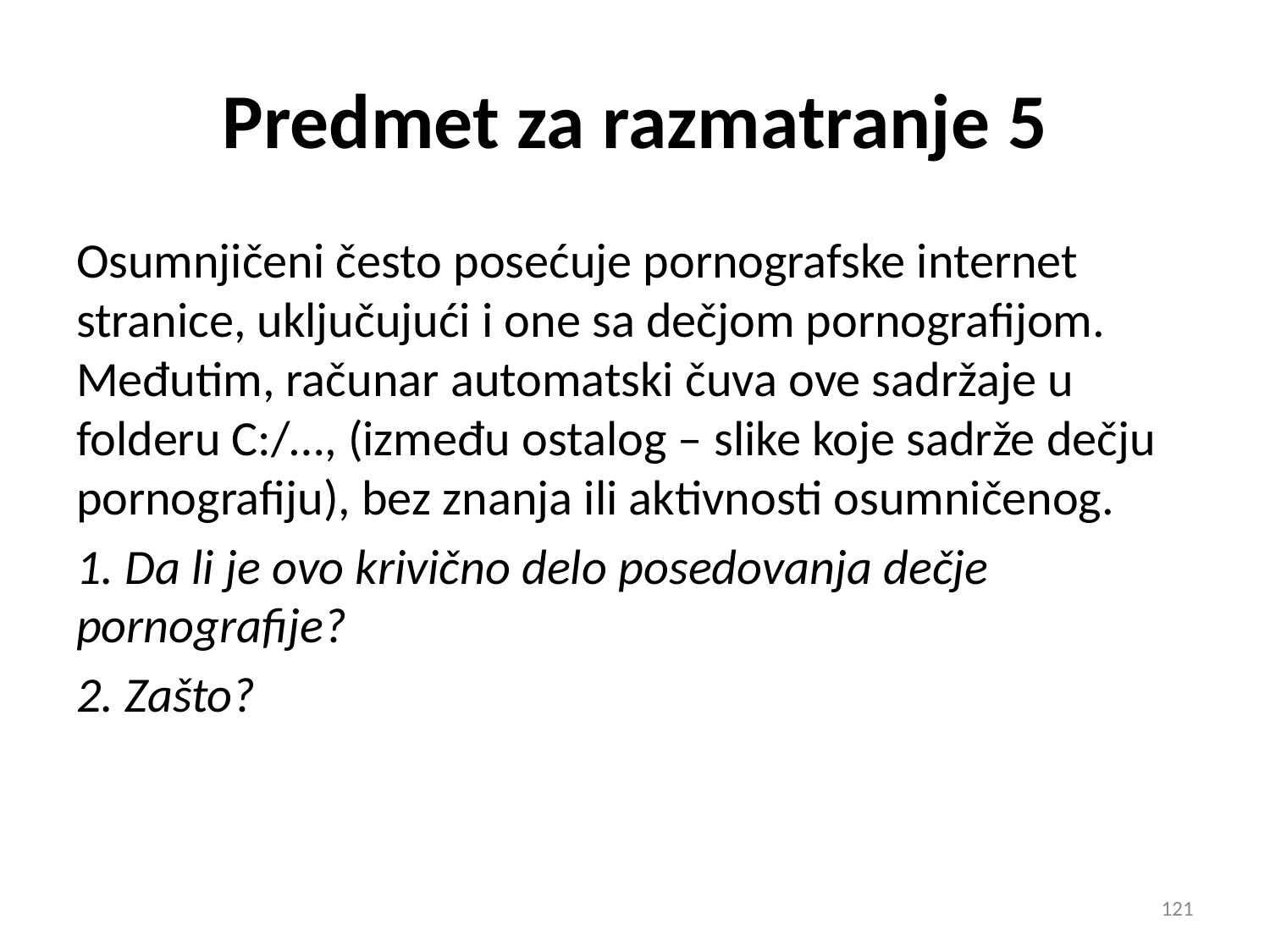

# Predmet za razmatranje 5
Osumnjičeni često posećuje pornografske internet stranice, uključujući i one sa dečjom pornografijom. Međutim, računar automatski čuva ove sadržaje u folderu C:/…, (između ostalog – slike koje sadrže dečju pornografiju), bez znanja ili aktivnosti osumničenog.
 Da li je ovo krivično delo posedovanja dečje pornografije?
2. Zašto?

121